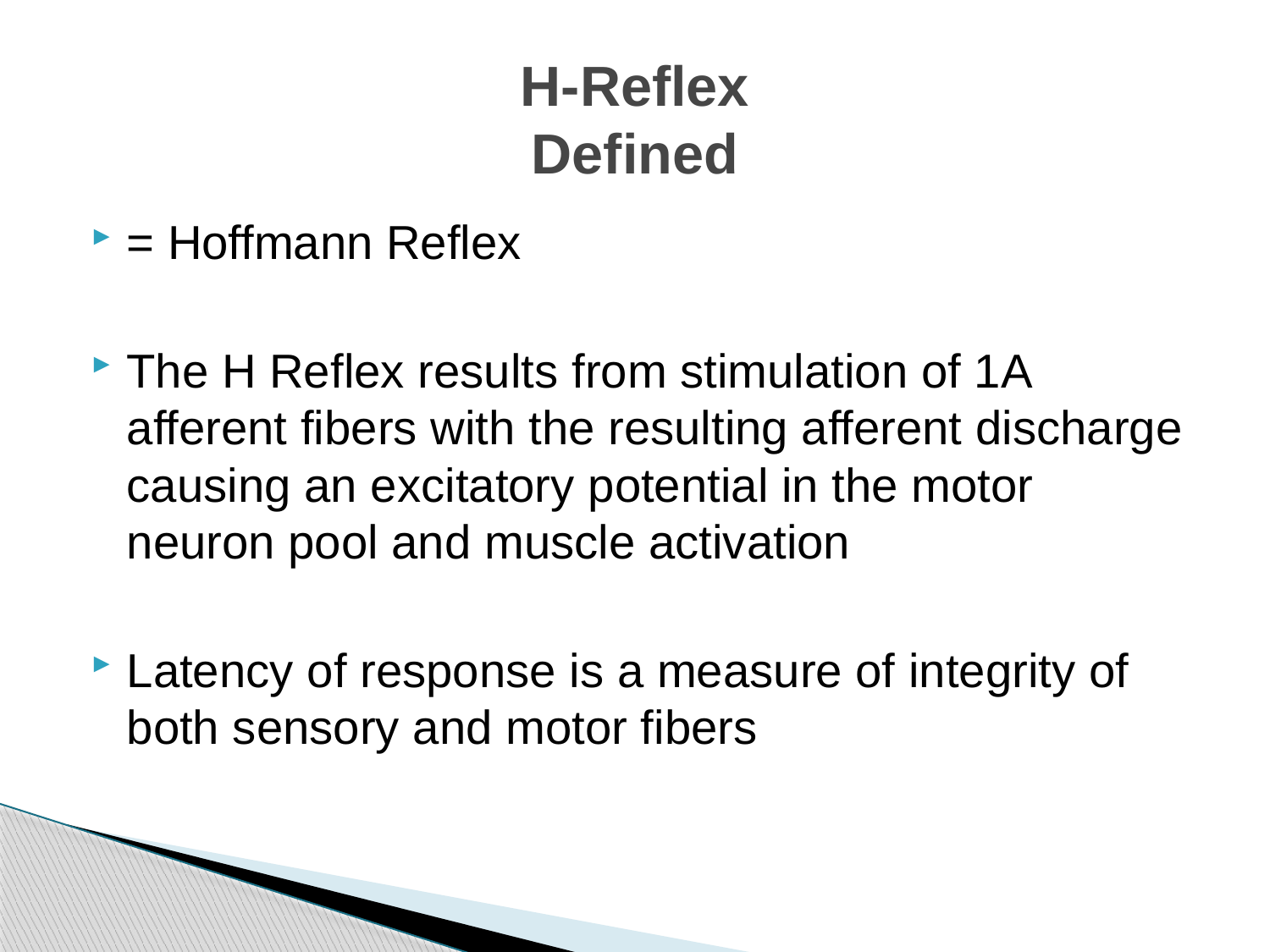

# H-Reflex Defined
= Hoffmann Reflex

The H Reflex results from stimulation of 1A afferent fibers with the resulting afferent discharge causing an excitatory potential in the motor neuron pool and muscle activation

Latency of response is a measure of integrity of both sensory and motor fibers